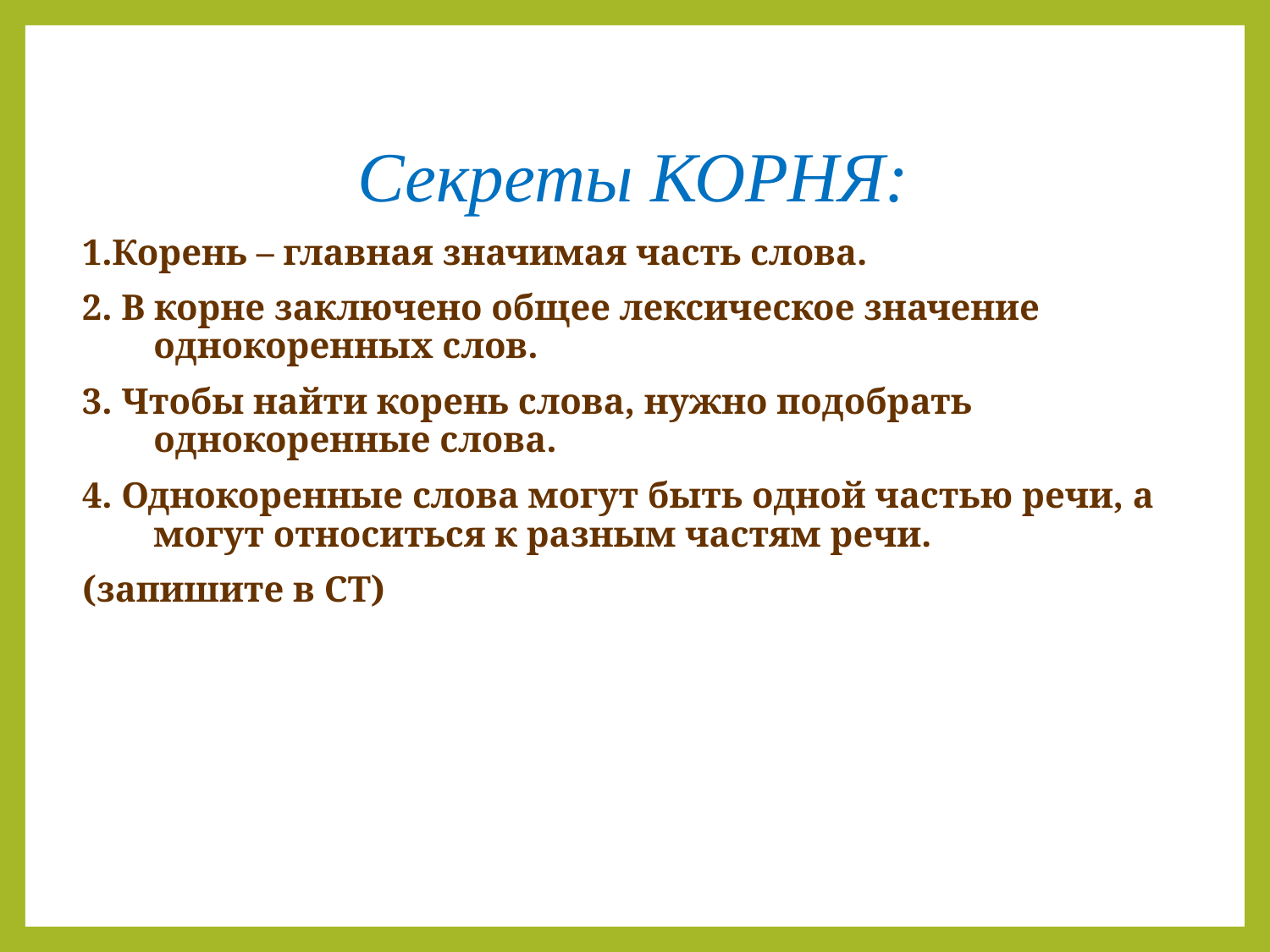

# Секреты КОРНЯ:
1.Корень – главная значимая часть слова.
2. В корне заключено общее лексическое значение однокоренных слов.
3. Чтобы найти корень слова, нужно подобрать однокоренные слова.
4. Однокоренные слова могут быть одной частью речи, а могут относиться к разным частям речи.
(запишите в СТ)